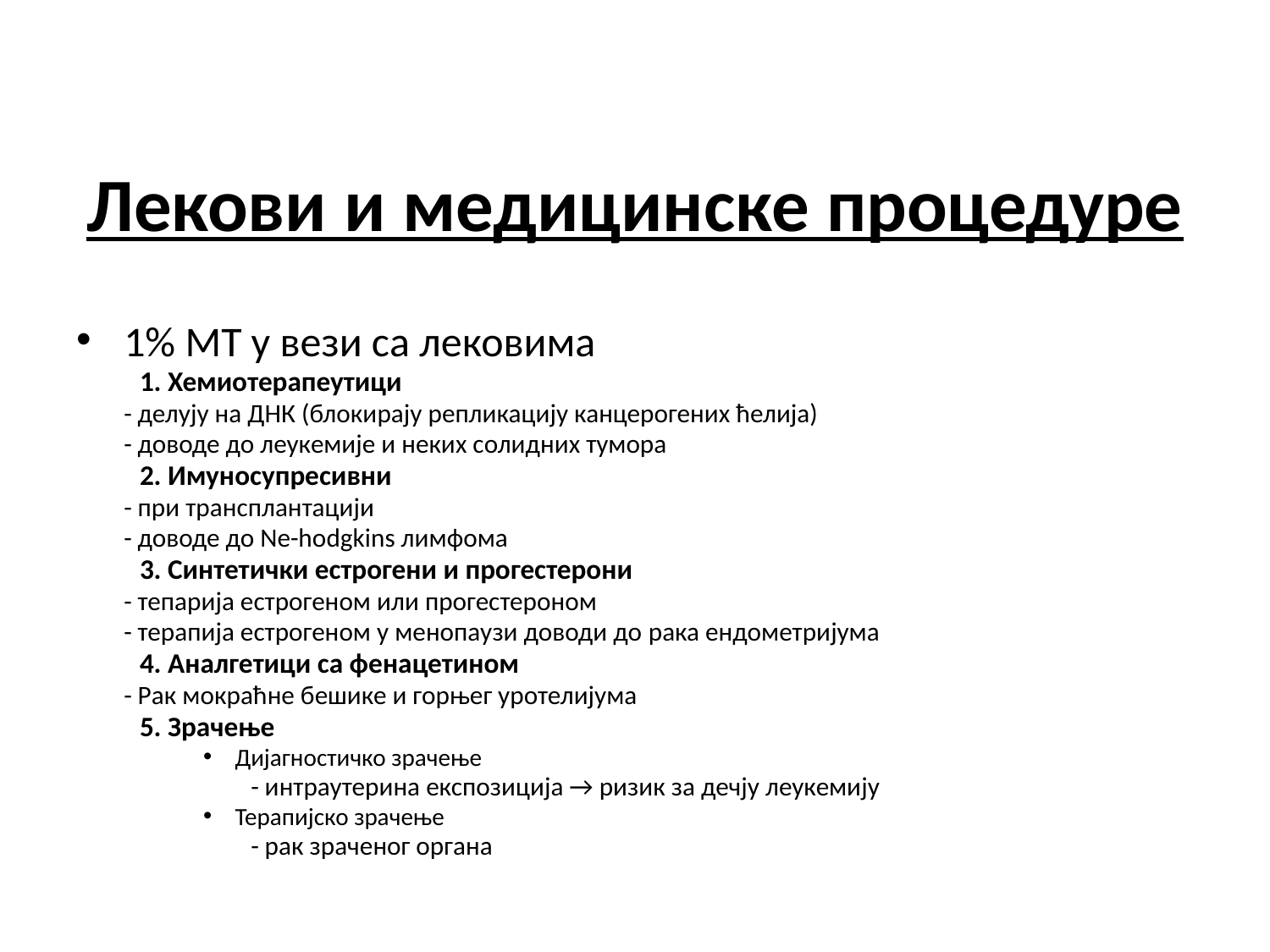

# Лекови и медицинске процедуре
1% МТ у вези са лековима
1. Хемиотерапеутици
	- делују на ДНК (блокирају репликацију канцерогених ћелија)
	- доводе до леукемије и неких солидних тумора
2. Имуносупресивни
	- при трансплантацији
	- доводе до Ne-hodgkins лимфома
3. Синтетички естрогени и прогестерони
	- тепарија естрогеном или прогестероном
	- терапија естрогеном у менопаузи доводи до рака ендометријума
4. Аналгетици са фенацетином
	- Рак мокраћне бешике и горњег уротелијума
5. Зрачење
Дијагностичко зрачење
		- интраутерина експозиција → ризик за дечју леукемију
Терапијско зрачење
		- рак зраченог органа